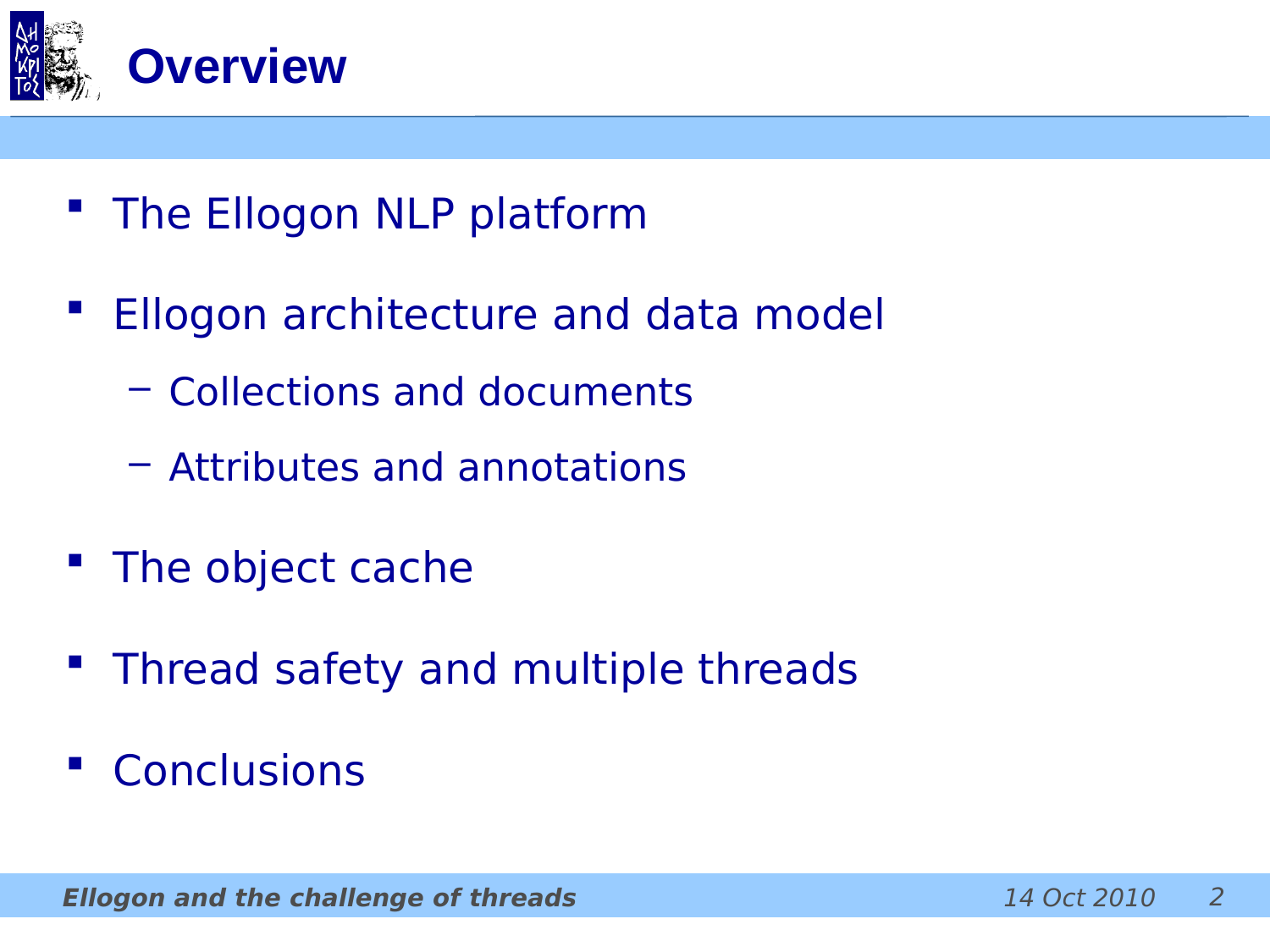

# Overview
The Ellogon NLP platform
Ellogon architecture and data model
Collections and documents
Attributes and annotations
The object cache
Thread safety and multiple threads
Conclusions
2
Ellogon and the challenge of threads
14 Oct 2010